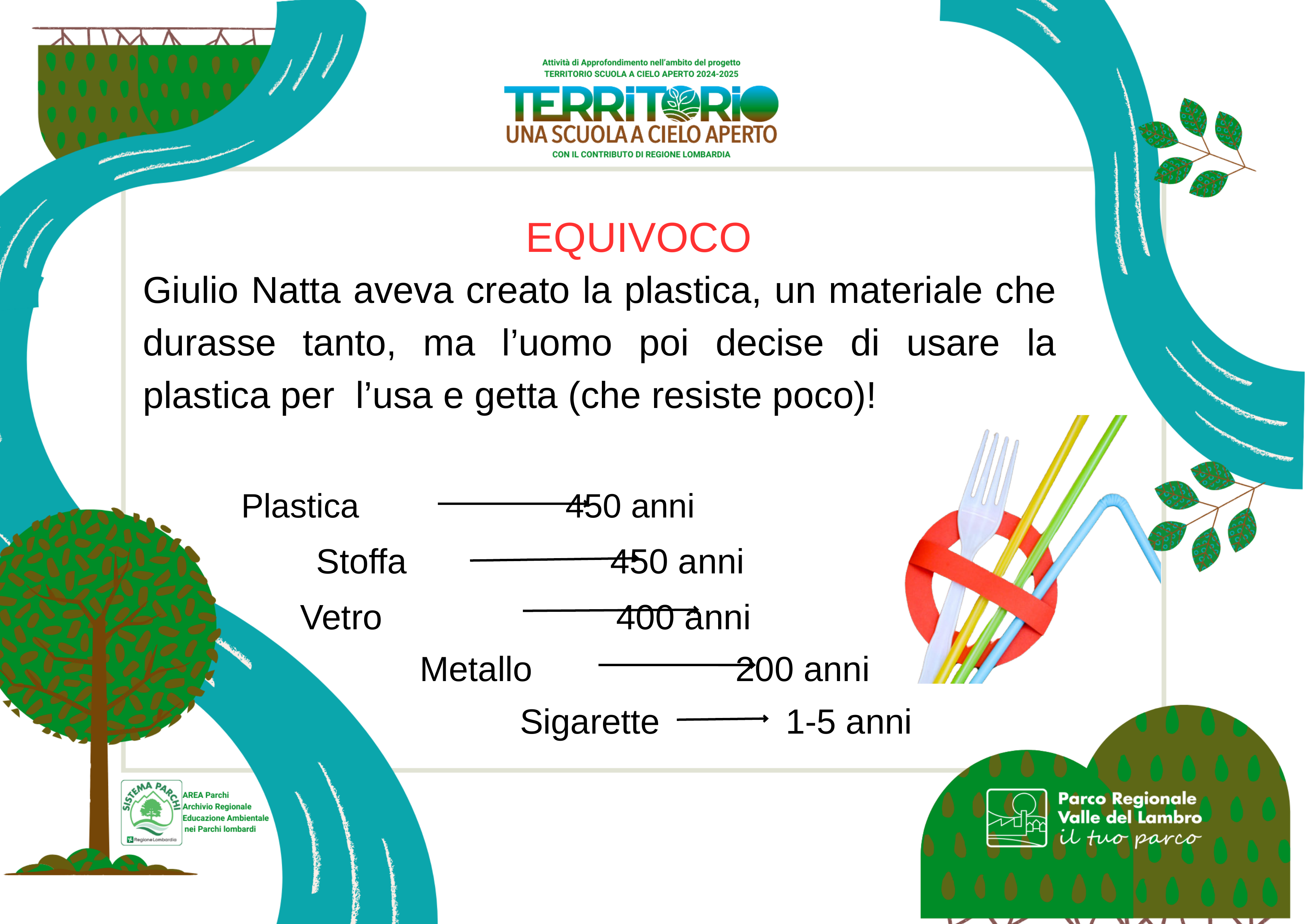

EQUIVOCO
Giulio Natta aveva creato la plastica, un materiale che durasse tanto, ma l’uomo poi decise di usare la plastica per  l’usa e getta (che resiste poco)!

Plastica                      450 anni

Stoffa                     450 anni

Vetro                        400 anni

Metallo                     200 anni

Sigarette             1-5 anni